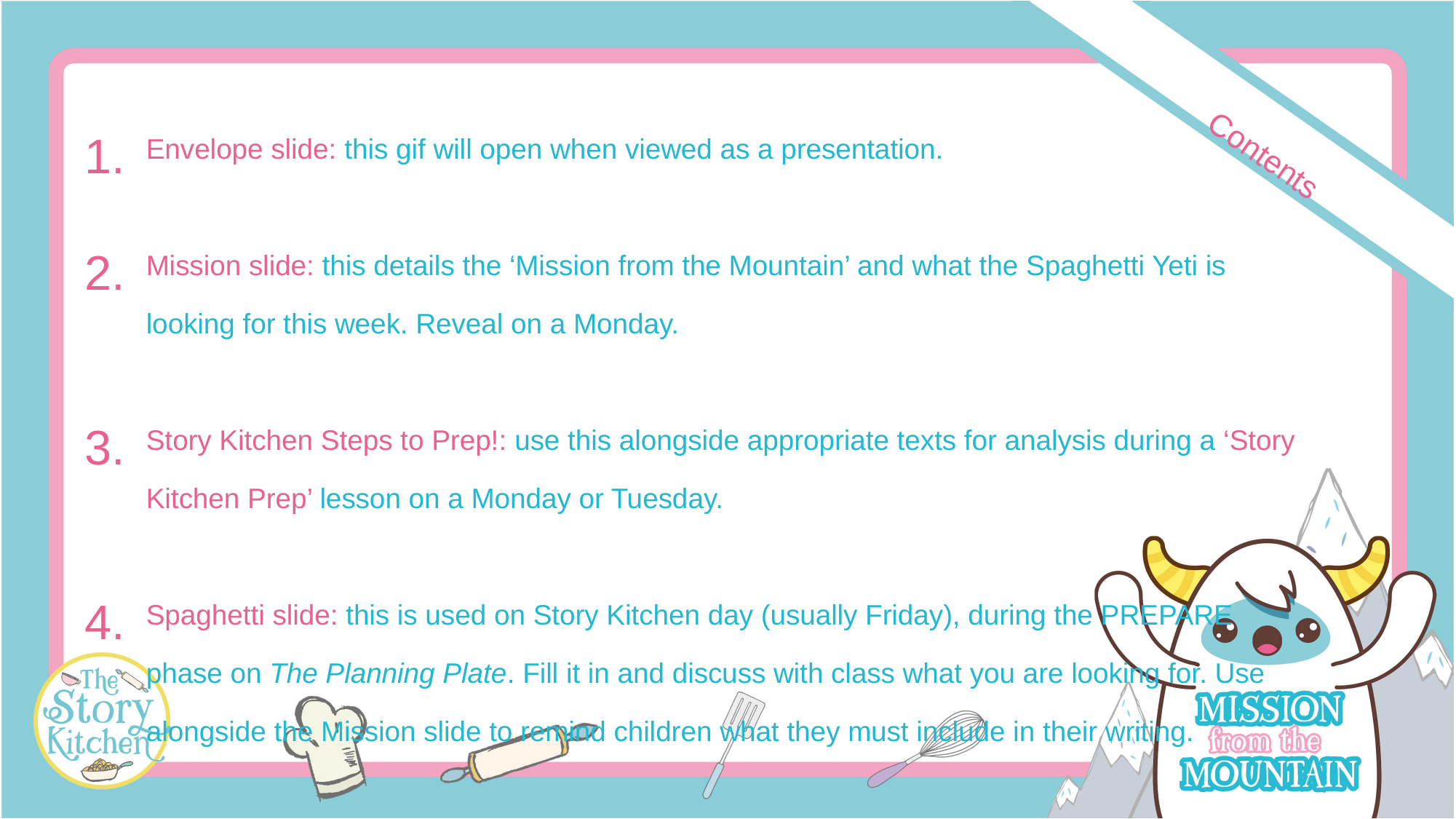

Envelope slide: this gif will open when viewed as a presentation.

Mission slide: this details the ‘Mission from the Mountain’ and what the Spaghetti Yeti is looking for this week. Reveal on a Monday.

Story Kitchen Steps to Prep!: use this alongside appropriate texts for analysis during a ‘Story Kitchen Prep’ lesson on a Monday or Tuesday.

Spaghetti slide: this is used on Story Kitchen day (usually Friday), during the PREPARE phase on The Planning Plate. Fill it in and discuss with class what you are looking for. Use alongside the Mission slide to remind children what they must include in their writing.

Happy writing!

Contents